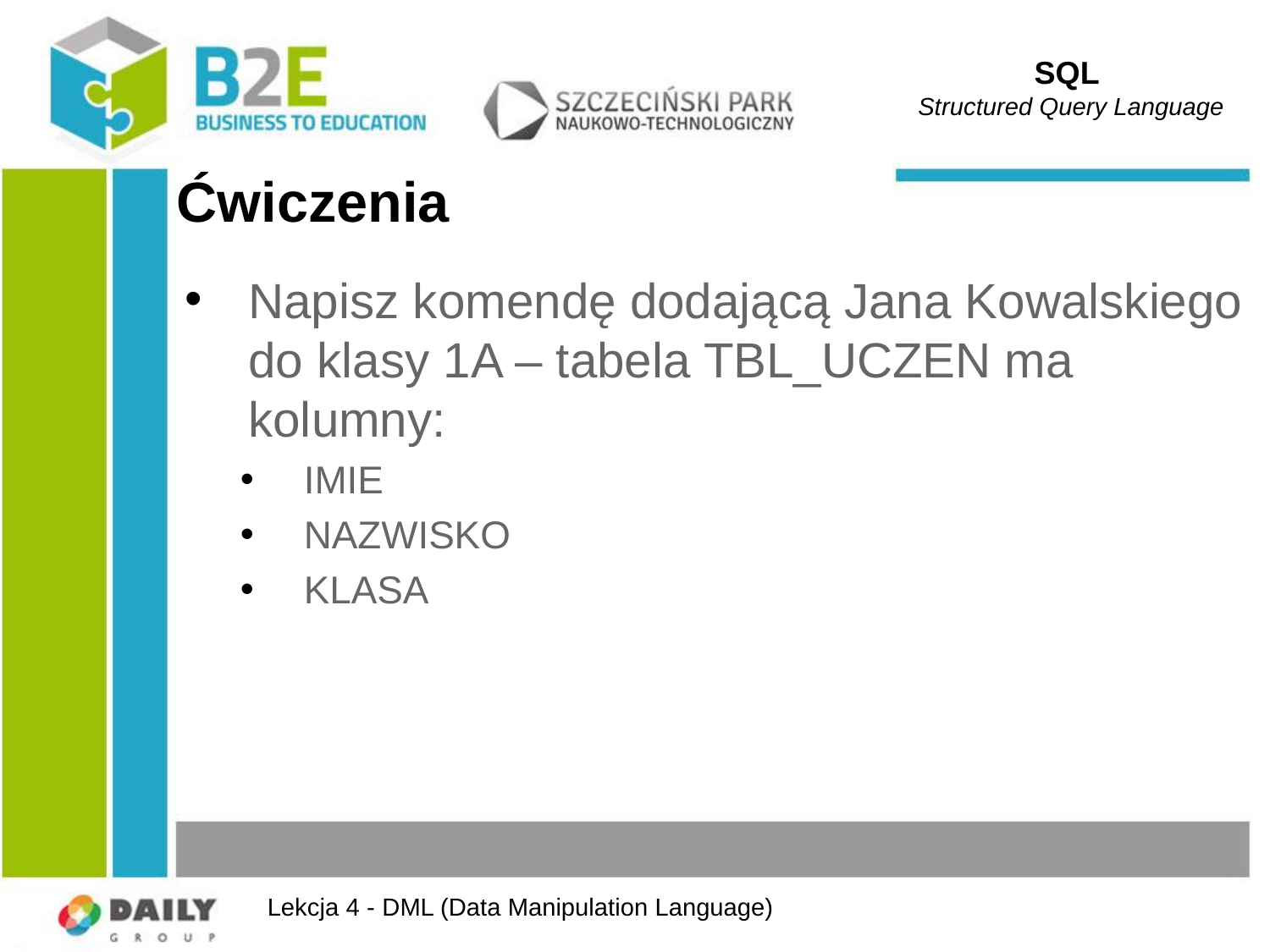

SQL
Structured Query Language
# Ćwiczenia
Napisz komendę dodającą Jana Kowalskiego do klasy 1A – tabela TBL_UCZEN ma kolumny:
IMIE
NAZWISKO
KLASA
Lekcja 4 - DML (Data Manipulation Language)